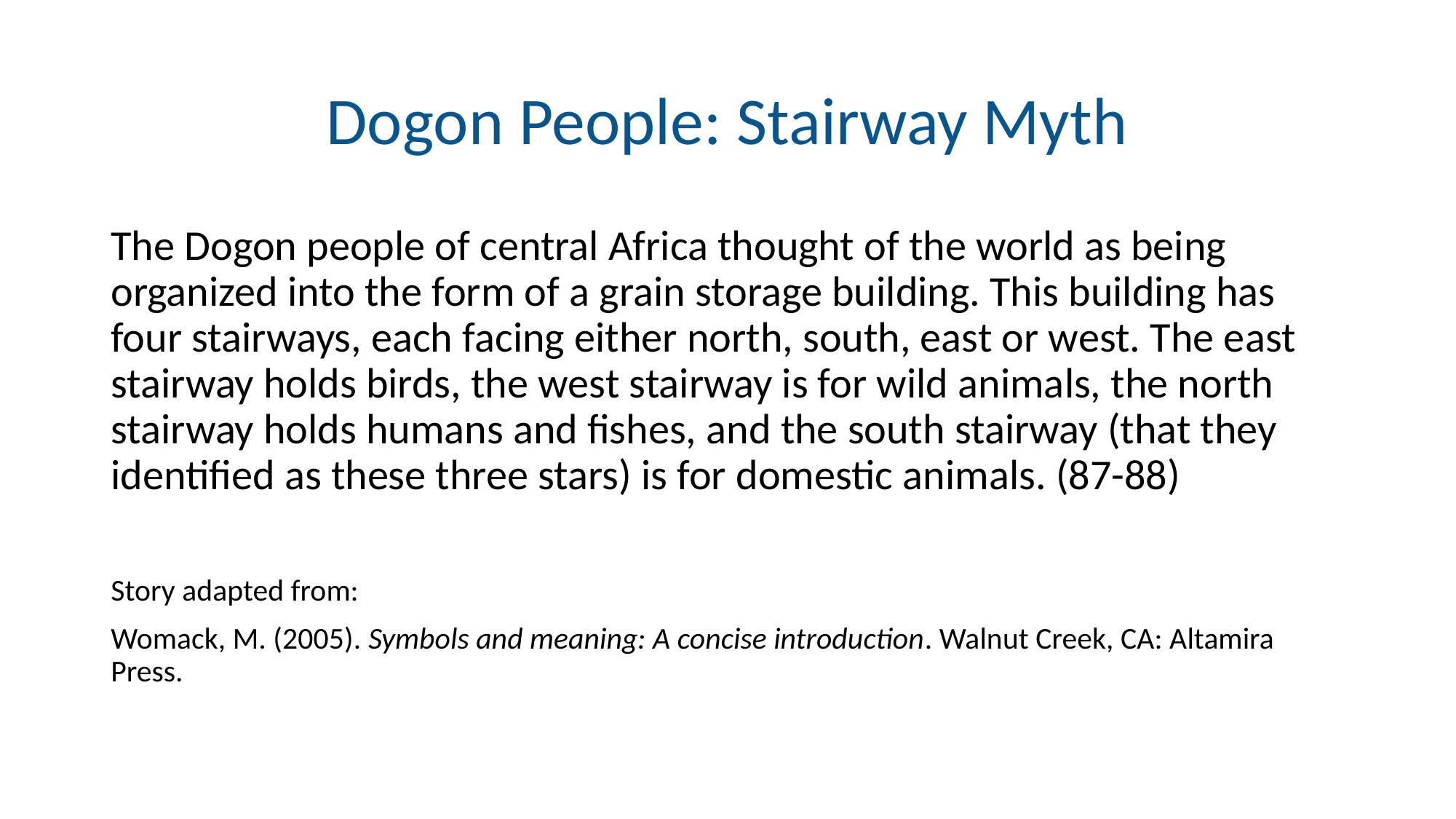

# Dogon People: Stairway Myth
The Dogon people of central Africa thought of the world as being organized into the form of a grain storage building. This building has four stairways, each facing either north, south, east or west. The east stairway holds birds, the west stairway is for wild animals, the north stairway holds humans and fishes, and the south stairway (that they identified as these three stars) is for domestic animals. (87-88)

Story adapted from:
Womack, M. (2005). Symbols and meaning: A concise introduction. Walnut Creek, CA: Altamira Press.